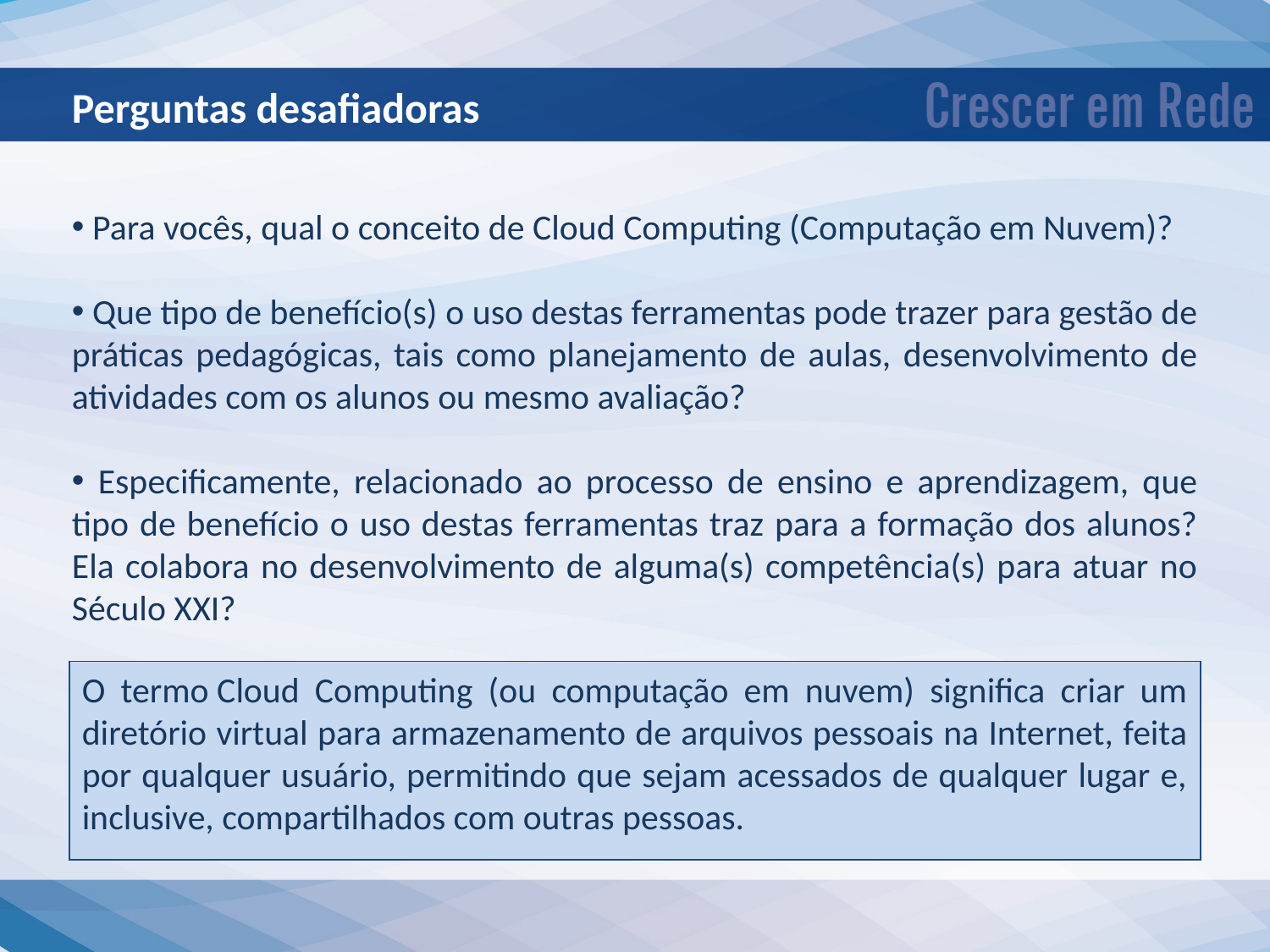

Perguntas desafiadoras
 Para vocês, qual o conceito de Cloud Computing (Computação em Nuvem)?

 Que tipo de benefício(s) o uso destas ferramentas pode trazer para gestão de práticas pedagógicas, tais como planejamento de aulas, desenvolvimento de atividades com os alunos ou mesmo avaliação?

 Especificamente, relacionado ao processo de ensino e aprendizagem, que tipo de benefício o uso destas ferramentas traz para a formação dos alunos? Ela colabora no desenvolvimento de alguma(s) competência(s) para atuar no Século XXI?
O termo Cloud Computing (ou computação em nuvem) significa criar um diretório virtual para armazenamento de arquivos pessoais na Internet, feita por qualquer usuário, permitindo que sejam acessados de qualquer lugar e, inclusive, compartilhados com outras pessoas.